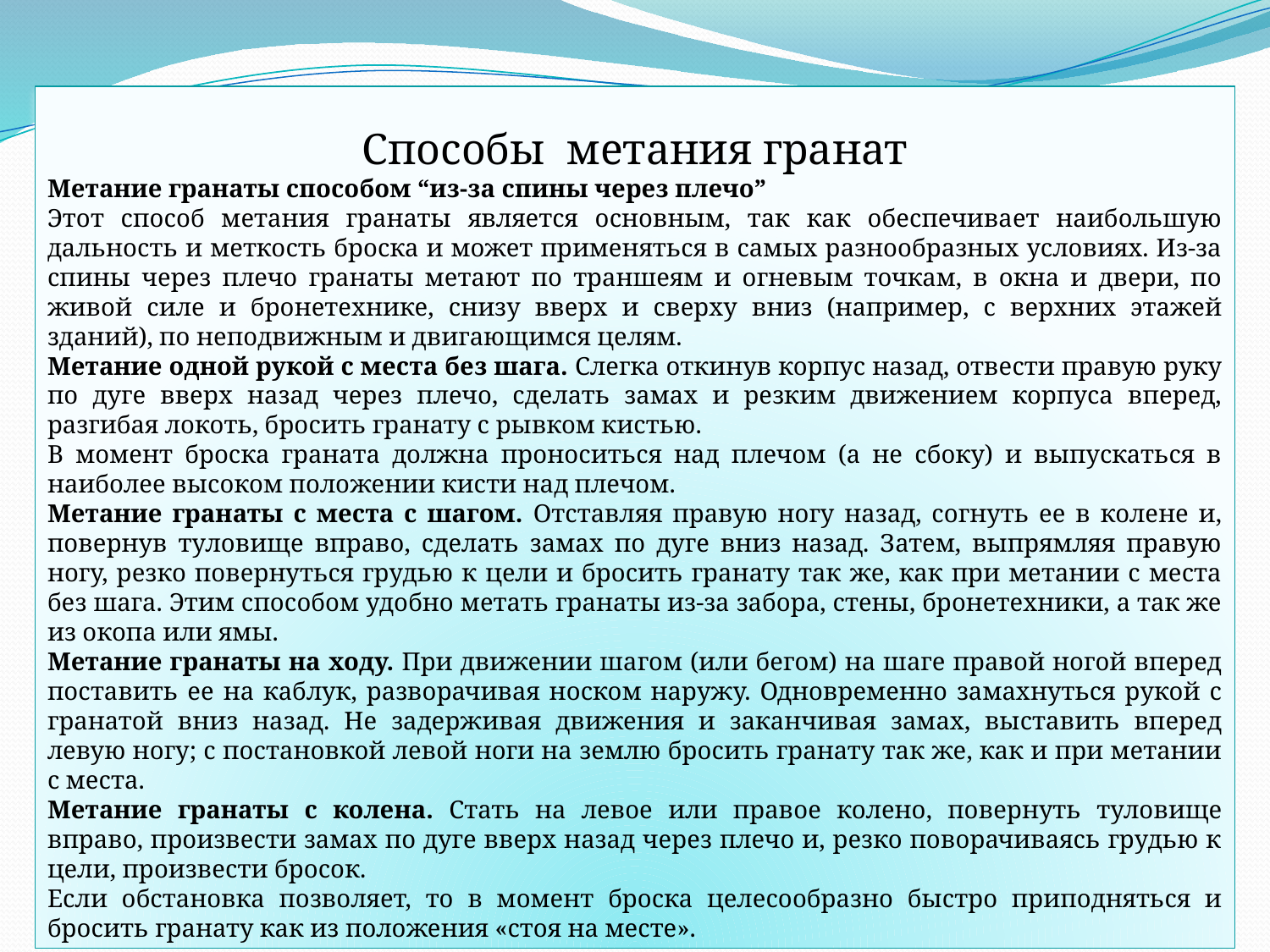

Способы  метания гранат
Метание гранаты способом “из-за спины через плечо”
Этот способ метания гранаты является основным, так как обеспечивает наибольшую дальность и меткость броска и может применяться в самых разнообразных условиях. Из‑за спины через плечо гранаты метают по траншеям и огневым точкам, в окна и двери, по живой силе и бронетехнике, снизу вверх и сверху вниз (например, с верхних этажей зданий), по неподвижным и двигающимся целям.
Метание одной рукой с места без шага. Слегка откинув корпус назад, отвести правую руку по дуге вверх назад через плечо, сделать замах и резким движением корпуса вперед, разгибая локоть, бросить гранату с рывком кистью.
В момент броска граната должна проноситься над плечом (а не сбоку) и выпускаться в наиболее высоком положении кисти над плечом.
Метание гранаты с места с шагом. Отставляя правую ногу назад, согнуть ее в колене и, повернув туловище вправо, сделать замах по дуге вниз назад. Затем, выпрямляя правую ногу, резко повернуться грудью к цели и бросить гранату так же, как при метании с места без шага. Этим способом удобно метать гранаты из‑за забора, стены, бронетехники, а так же из окопа или ямы.
Метание гранаты на ходу. При движении шагом (или бегом) на шаге правой ногой вперед поставить ее на каблук, разворачивая носком наружу. Одновременно замахнуться рукой с гранатой вниз назад. Не задерживая движения и заканчивая замах, выставить вперед левую ногу; с постановкой левой ноги на землю бросить гранату так же, как и при метании с места.
Метание гранаты с колена. Стать на левое или правое колено, повернуть туловище вправо, произвести замах по дуге вверх назад через плечо и, резко поворачиваясь грудью к цели, произвести бросок.
Если обстановка позволяет, то в момент броска целесообразно быстро приподняться и бросить гранату как из положения «стоя на месте».